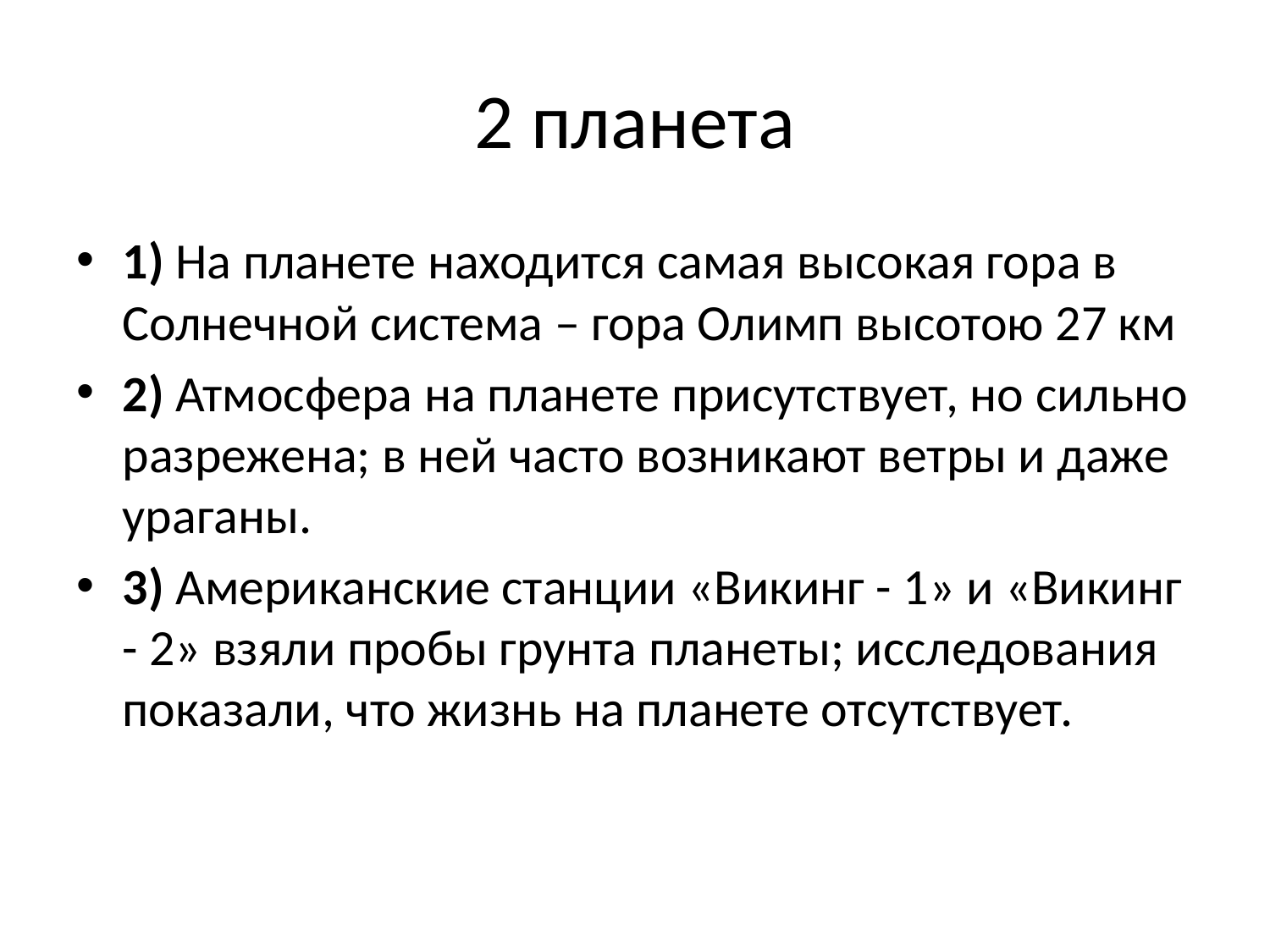

# 2 планета
1) На планете находится самая высокая гора в Солнечной система – гора Олимп высотою 27 км
2) Атмосфера на планете присутствует, но сильно разрежена; в ней часто возникают ветры и даже ураганы.
3) Американские станции «Викинг - 1» и «Викинг - 2» взяли пробы грунта планеты; исследования показали, что жизнь на планете отсутствует.